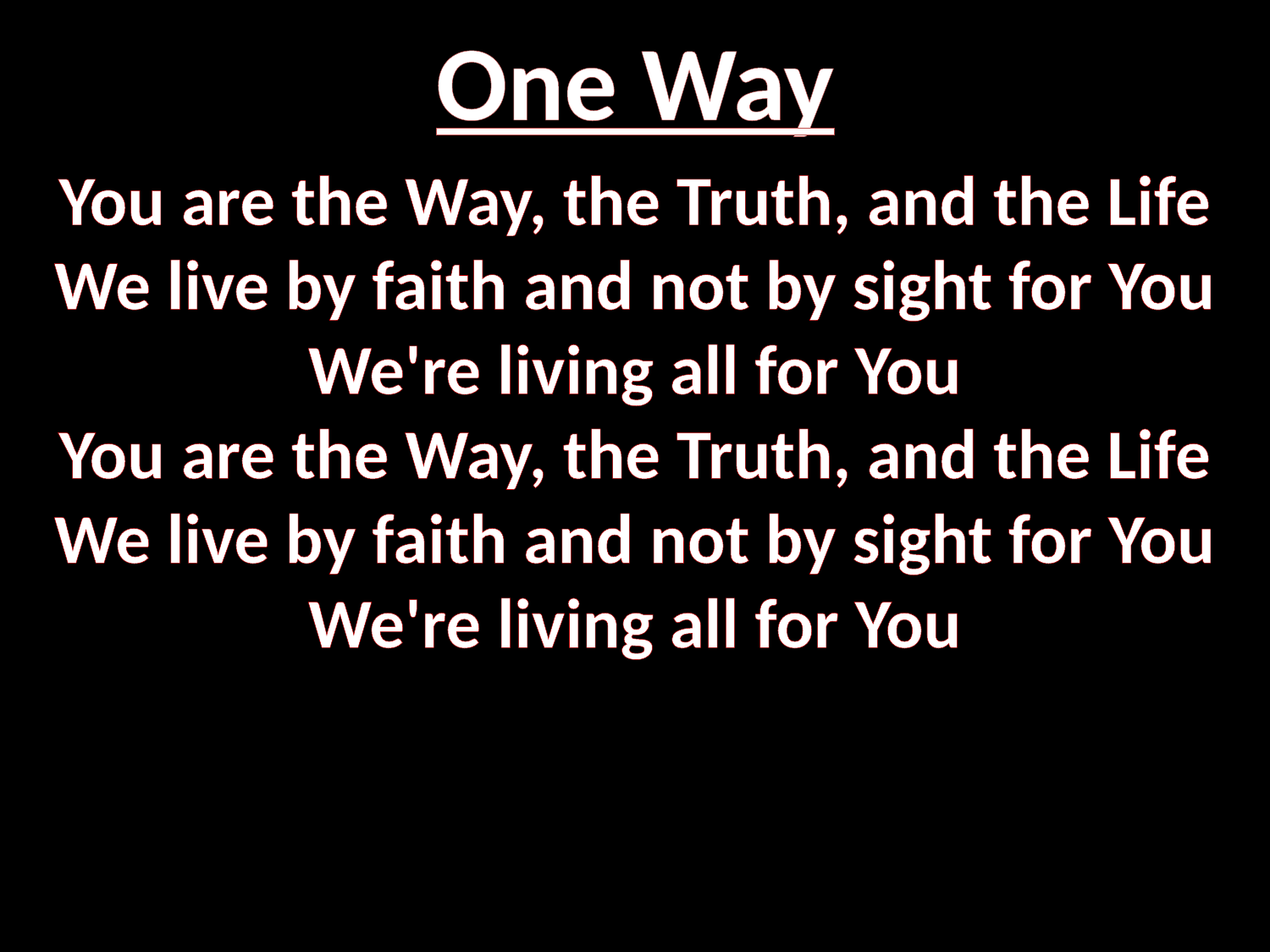

# One Way
You are the Way, the Truth, and the Life
We live by faith and not by sight for You
We're living all for You
You are the Way, the Truth, and the Life
We live by faith and not by sight for You
We're living all for You